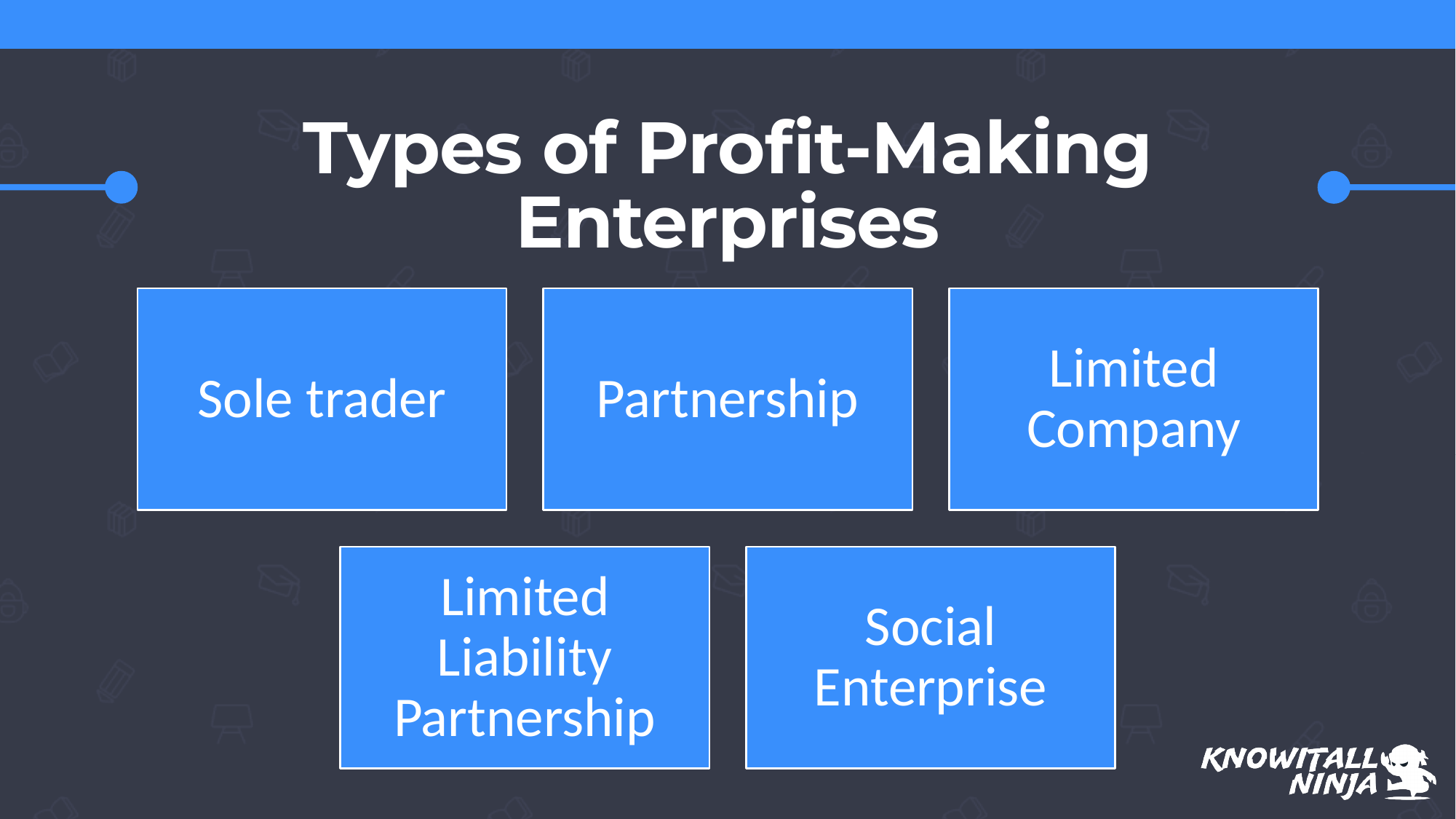

# Types of Profit-Making Enterprises
Sole trader
Partnership
Limited Company
Limited Liability Partnership
Social Enterprise